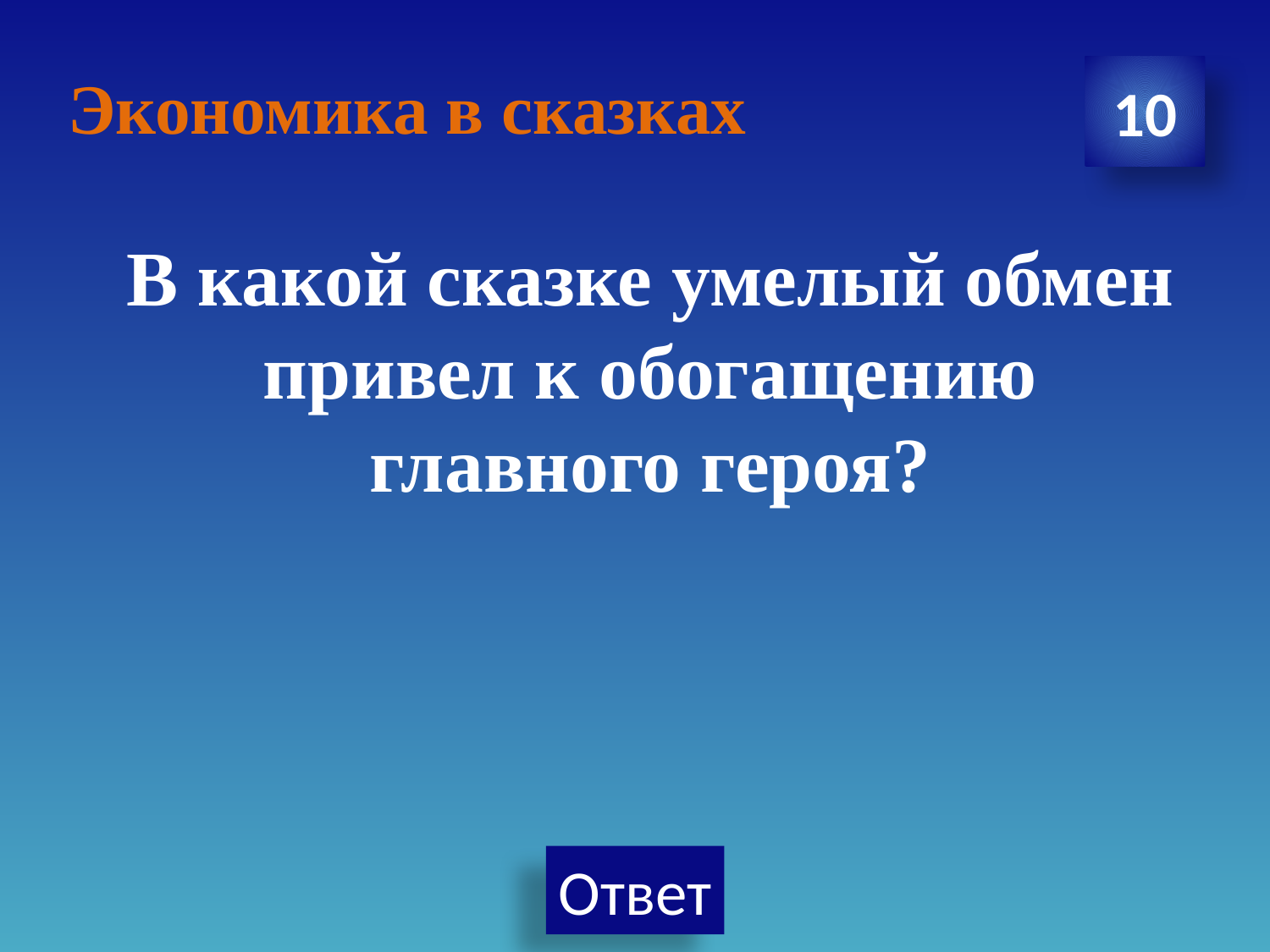

10
# Экономика в сказках
В какой сказке умелый обмен привел к обогащению главного героя?